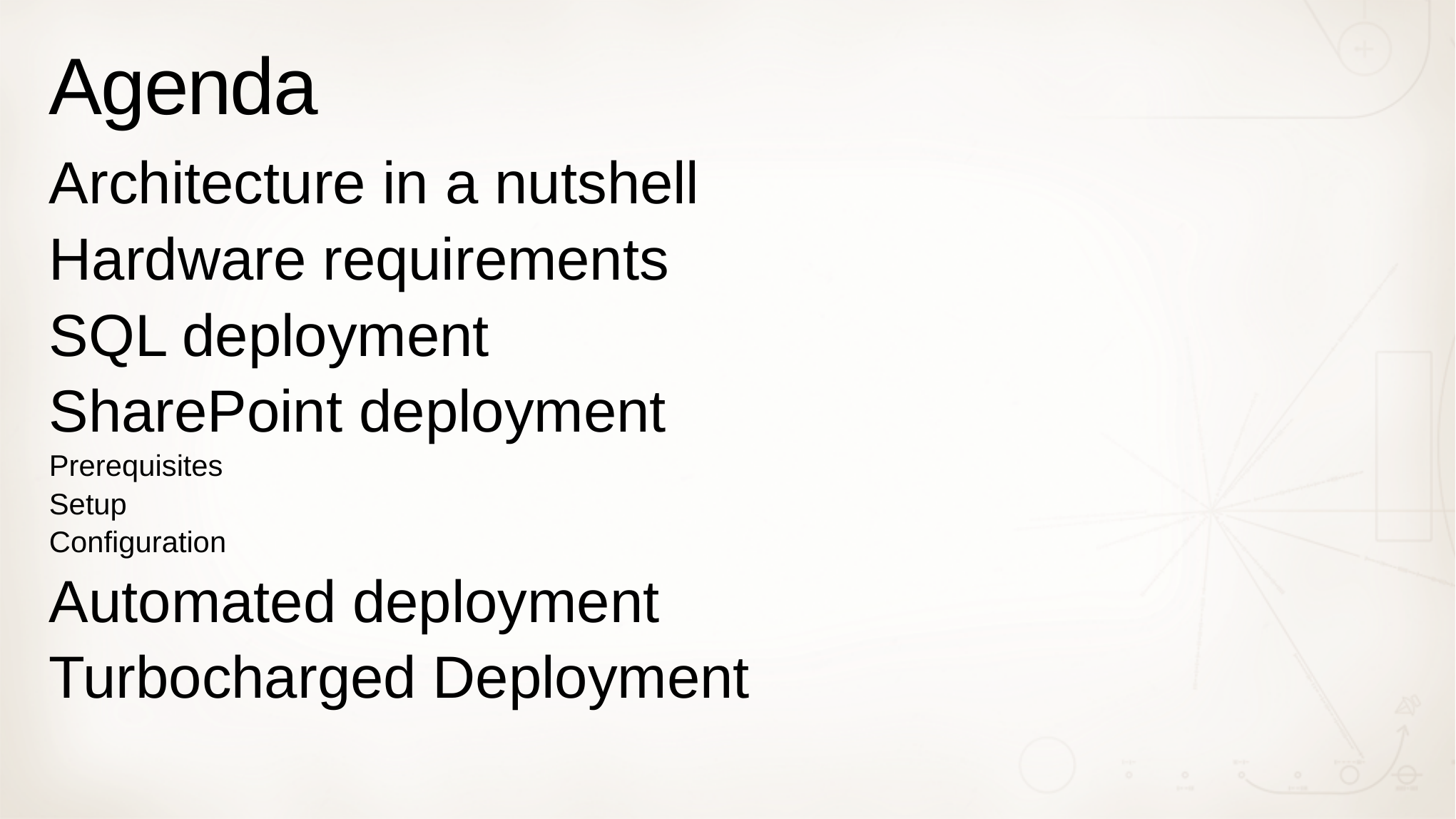

# Agenda
Architecture in a nutshell
Hardware requirements
SQL deployment
SharePoint deployment
Prerequisites
Setup
Configuration
Automated deployment
Turbocharged Deployment